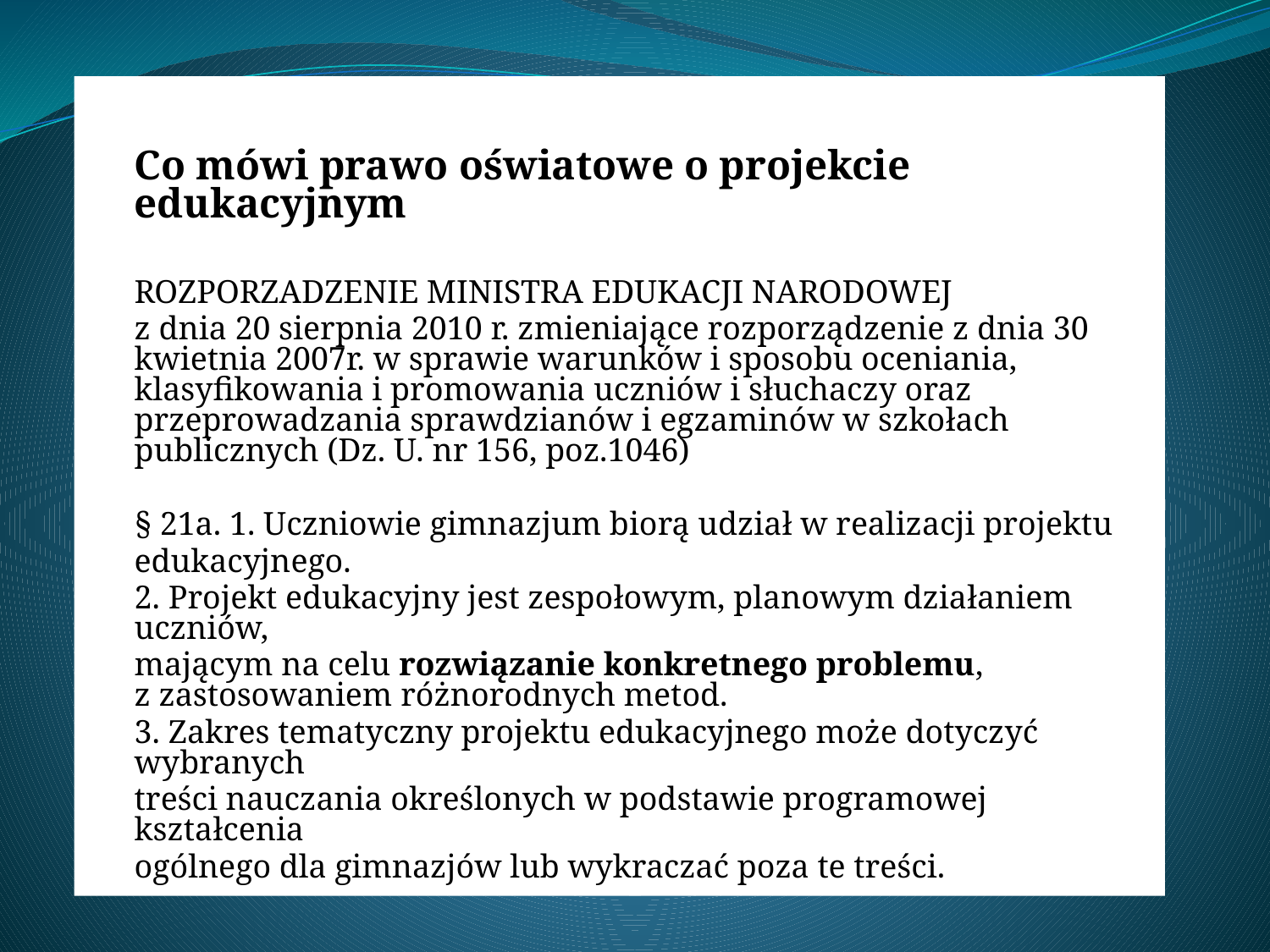

Co mówi prawo oświatowe o projekcie edukacyjnym

ROZPORZADZENIE MINISTRA EDUKACJI NARODOWEJ
z dnia 20 sierpnia 2010 r. zmieniające rozporządzenie z dnia 30 kwietnia 2007r. w sprawie warunków i sposobu oceniania, klasyfikowania i promowania uczniów i słuchaczy oraz przeprowadzania sprawdzianów i egzaminów w szkołach publicznych (Dz. U. nr 156, poz.1046)

§ 21a. 1. Uczniowie gimnazjum biorą udział w realizacji projektu
edukacyjnego.
2. Projekt edukacyjny jest zespołowym, planowym działaniem uczniów,
mającym na celu rozwiązanie konkretnego problemu,
z zastosowaniem różnorodnych metod.
3. Zakres tematyczny projektu edukacyjnego może dotyczyć wybranych
treści nauczania określonych w podstawie programowej kształcenia
ogólnego dla gimnazjów lub wykraczać poza te treści.